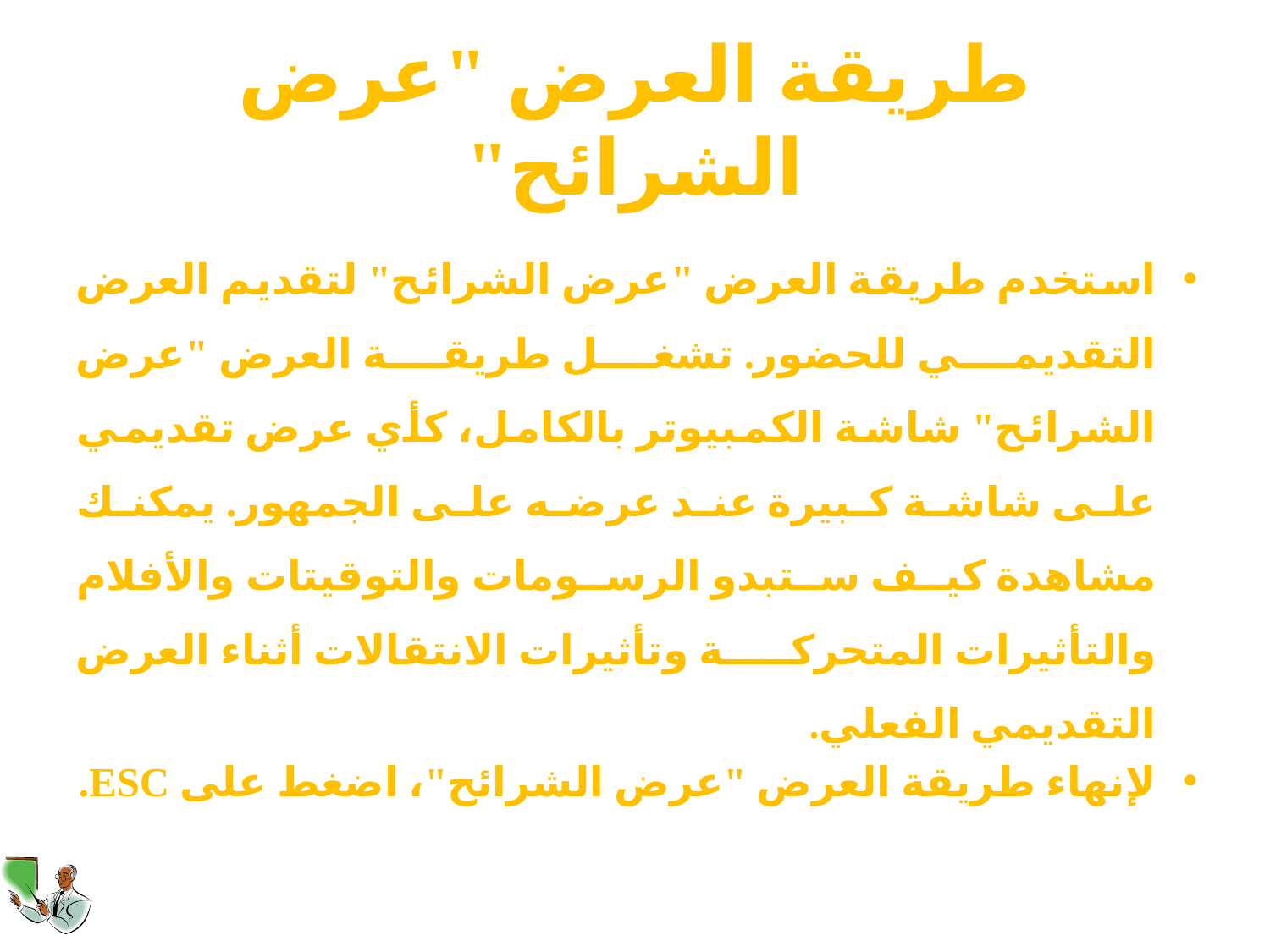

# طريقة العرض "عرض الشرائح"
استخدم طريقة العرض "عرض الشرائح" لتقديم العرض التقديمي للحضور. تشغل طريقة العرض "عرض الشرائح" شاشة الكمبيوتر بالكامل، كأي عرض تقديمي على شاشة كبيرة عند عرضه على الجمهور. يمكنك مشاهدة كيف ستبدو الرسومات والتوقيتات والأفلام والتأثيرات المتحركة وتأثيرات الانتقالات أثناء العرض التقديمي الفعلي.
لإنهاء طريقة العرض "عرض الشرائح"، اضغط على ESC.